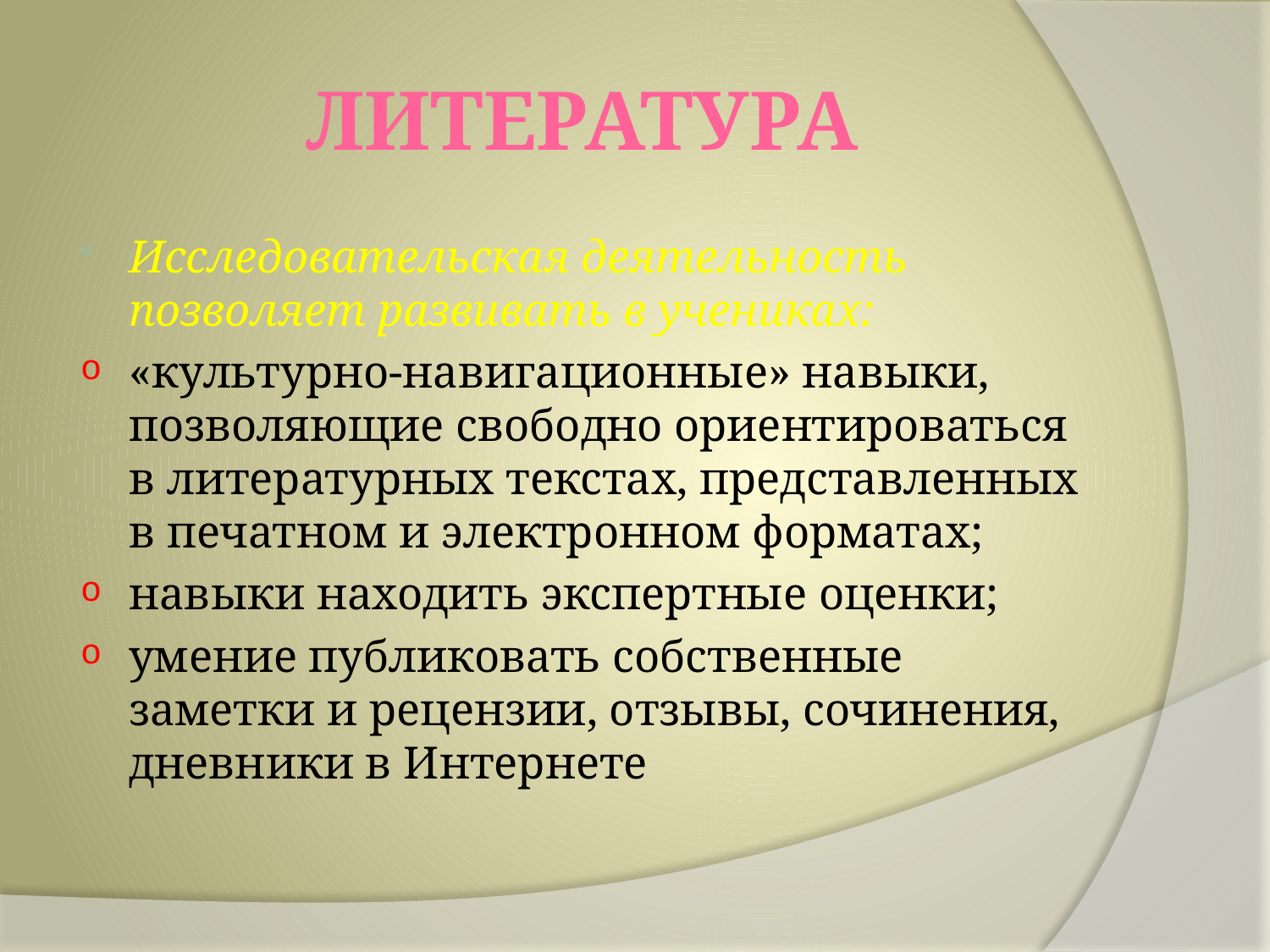

# Литература
Исследовательская деятельность позволяет развивать в учениках:
«культурно-навигационные» навыки, позволяющие свободно ориентироваться в литературных текстах, представленных в печатном и электронном форматах;
навыки находить экспертные оценки;
умение публиковать собственные заметки и рецензии, отзывы, сочинения, дневники в Интернете